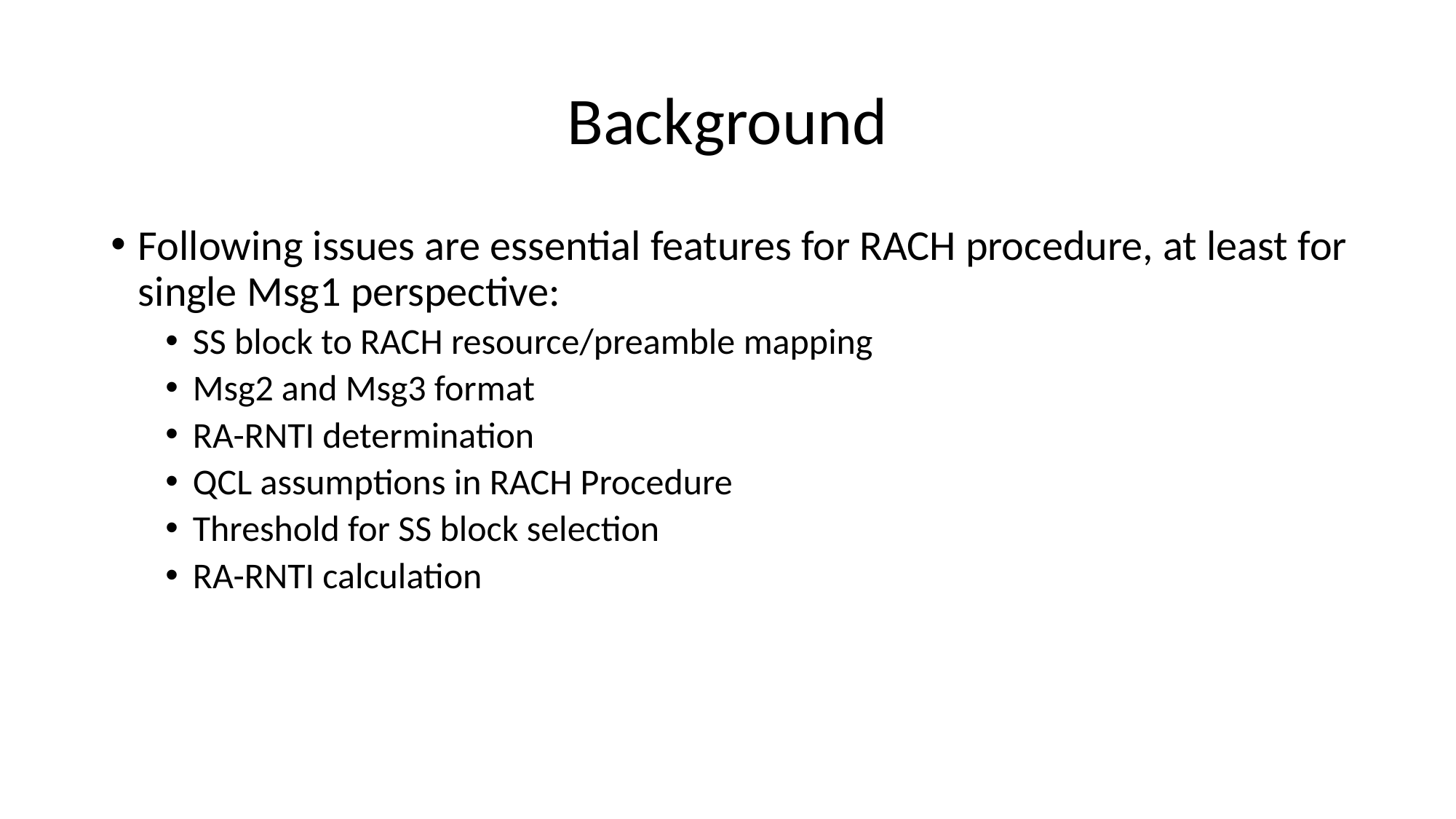

# Background
Following issues are essential features for RACH procedure, at least for single Msg1 perspective:
SS block to RACH resource/preamble mapping
Msg2 and Msg3 format
RA-RNTI determination
QCL assumptions in RACH Procedure
Threshold for SS block selection
RA-RNTI calculation